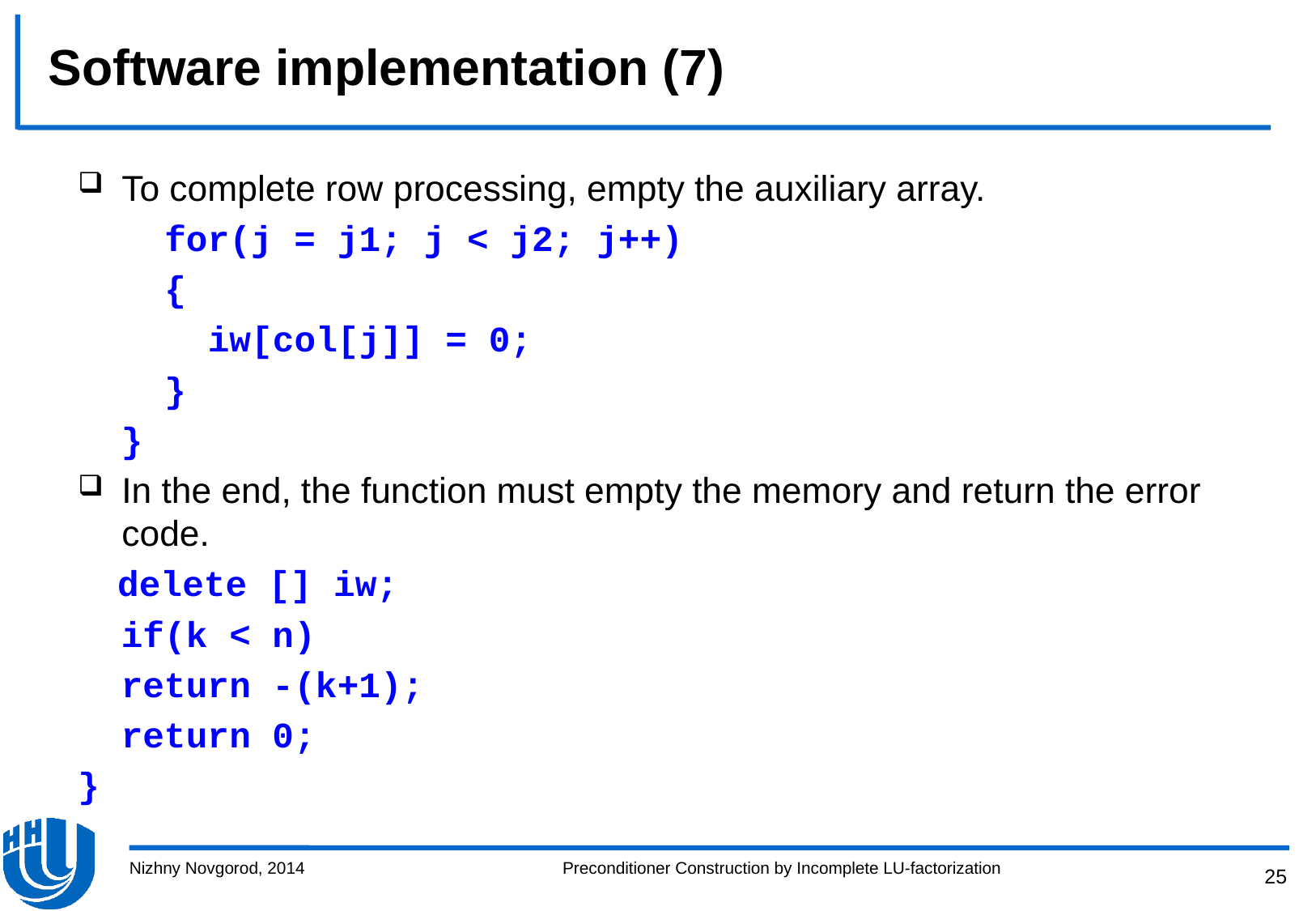

# Software implementation (7)
To complete row processing, empty the auxiliary array.
    for(j = j1; j < j2; j++)
    {
      iw[col[j]] = 0;
    }
  }
In the end, the function must empty the memory and return the error code.
    delete [] iw;
  if(k < n)
  return -(k+1);
  return 0;
}

Nizhny Novgorod, 2014
Preconditioner Construction by Incomplete LU-factorization